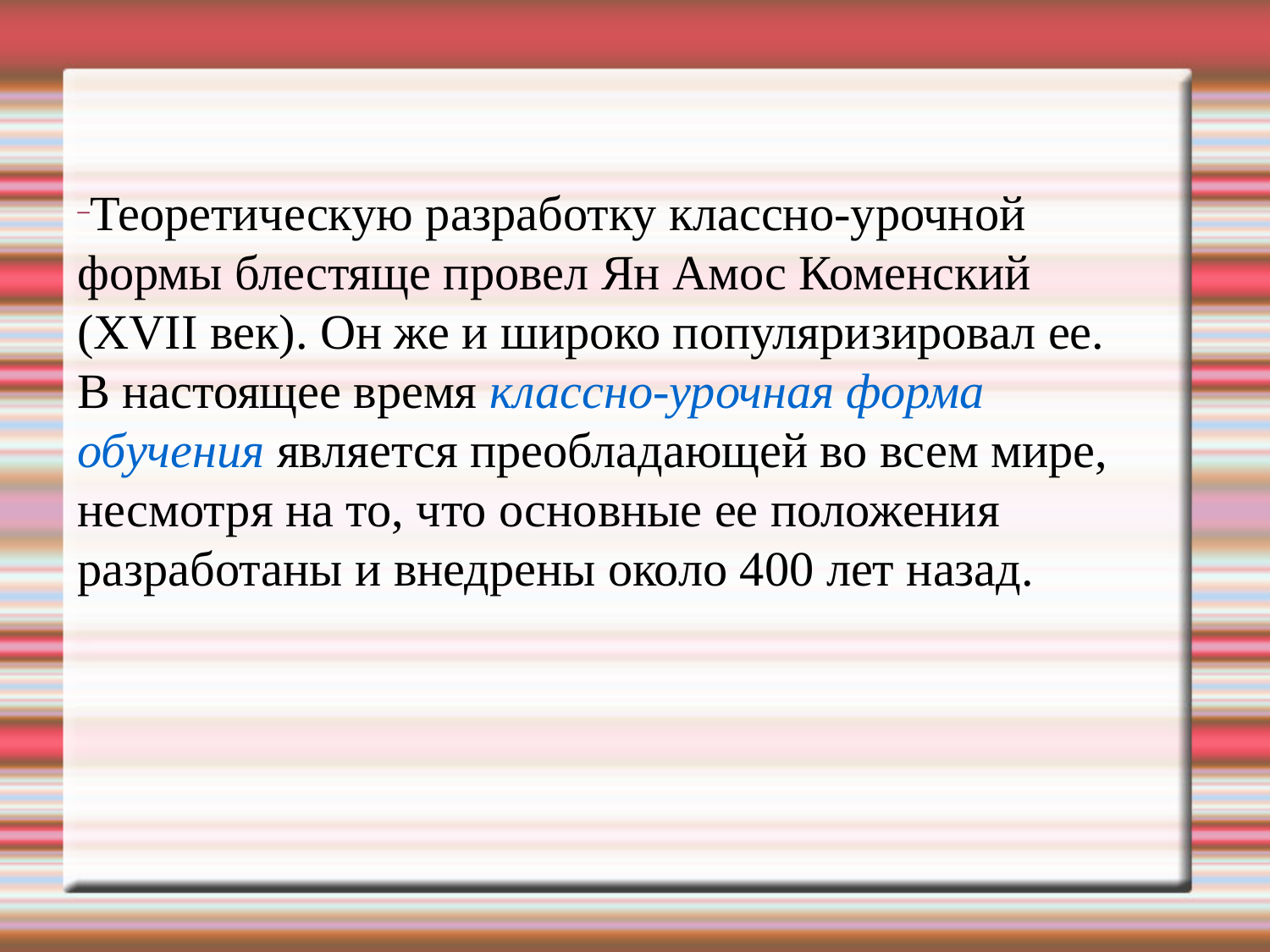

Теоретическую разработку классно-урочной формы блестяще провел Ян Амос Коменский (XVII век). Он же и широко популяризировал ее. В настоящее время классно-урочная форма обучения является преобладающей во всем мире, несмотря на то, что основные ее положения разработаны и внедрены около 400 лет назад.